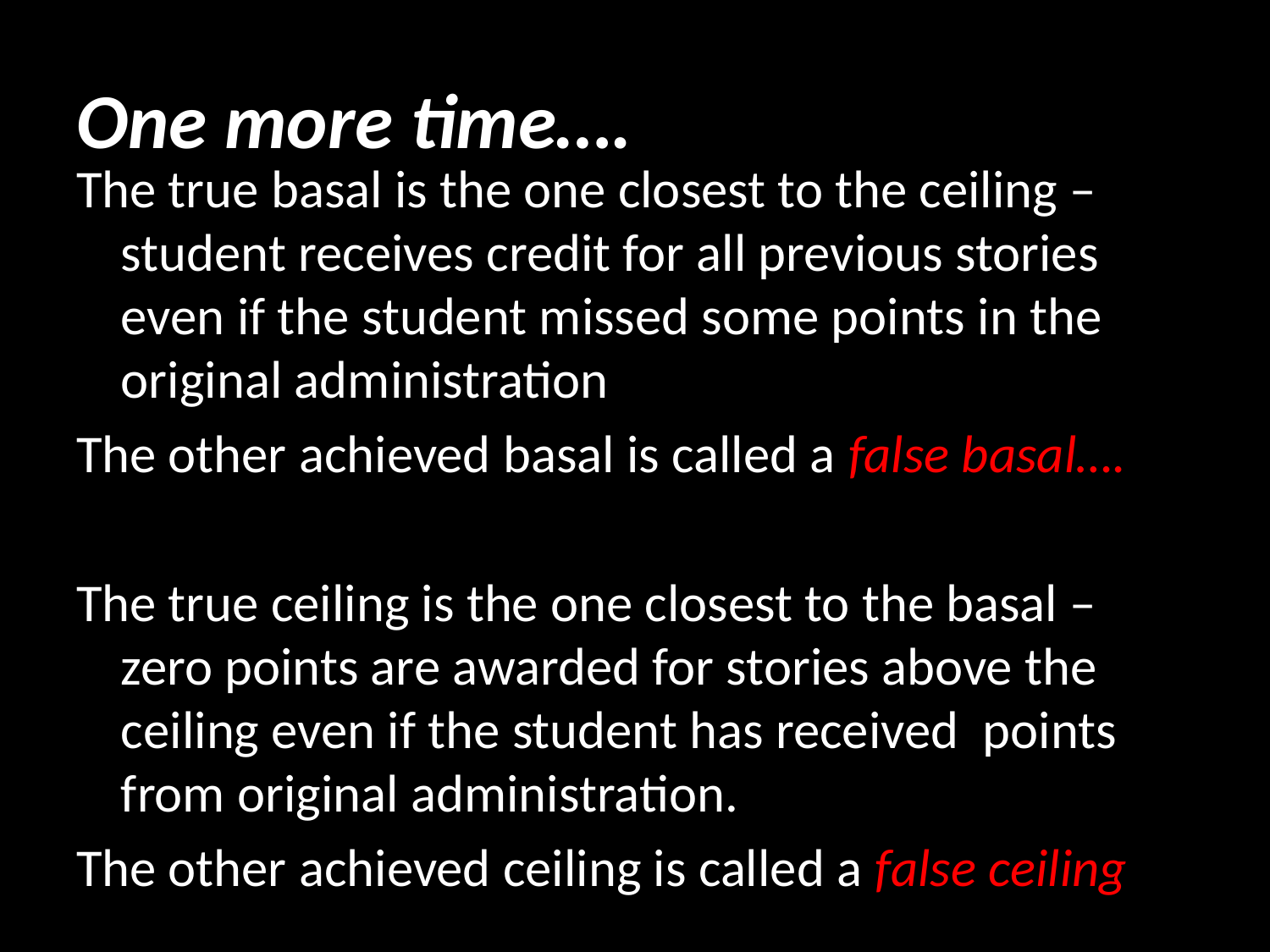

# One more time….
The true basal is the one closest to the ceiling – student receives credit for all previous stories even if the student missed some points in the original administration
The other achieved basal is called a false basal….

The true ceiling is the one closest to the basal – zero points are awarded for stories above the ceiling even if the student has received  points from original administration.
The other achieved ceiling is called a false ceiling